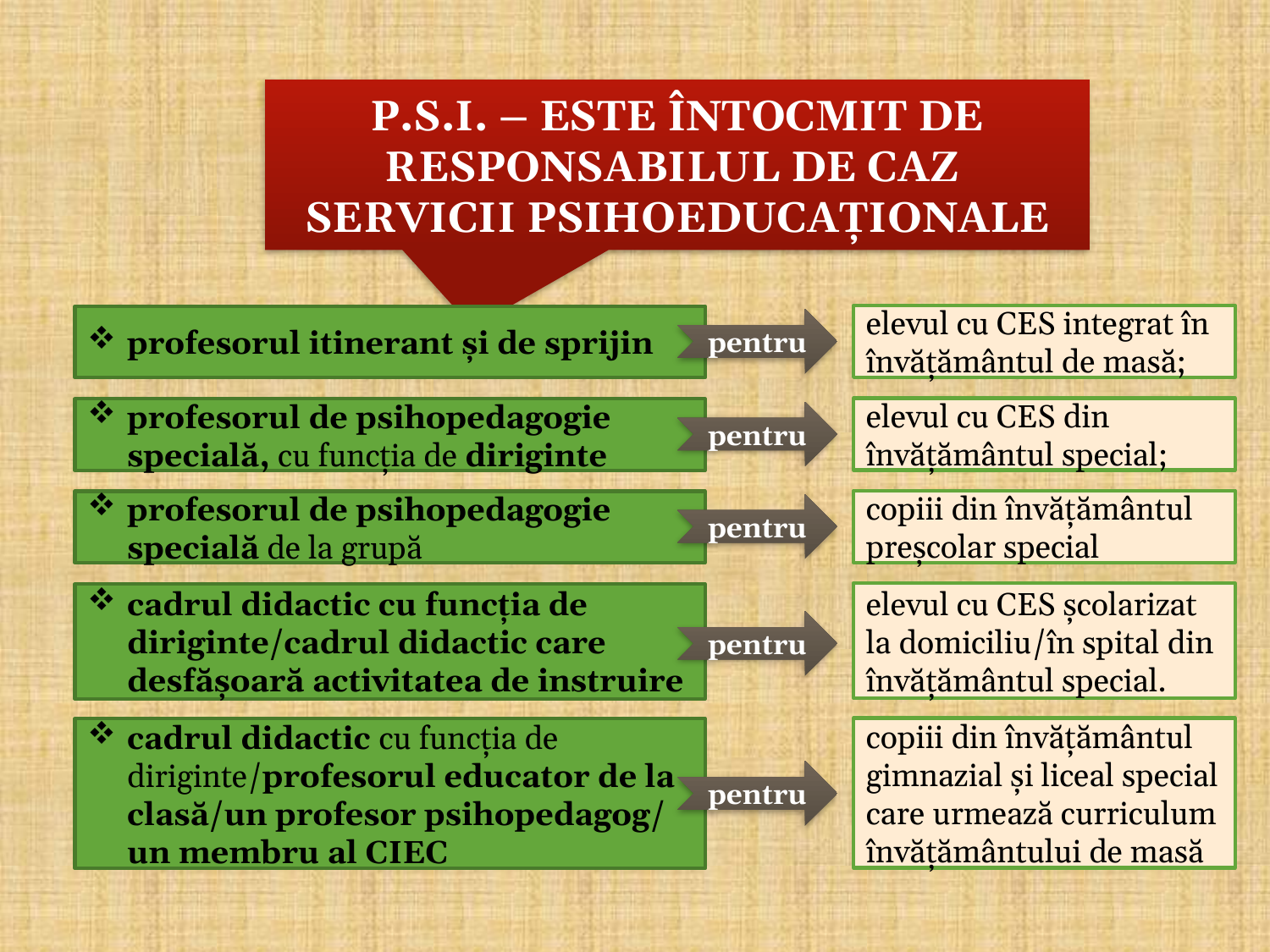

P.S.I. – ESTE ÎNTOCMIT DE RESPONSABILUL DE CAZ
SERVICII PSIHOEDUCAȚIONALE
elevul cu CES integrat în învăţământul de masă;
profesorul itinerant şi de sprijin
pentru
elevul cu CES din învăţământul special;
profesorul de psihopedagogie specială, cu funcţia de diriginte
pentru
copiii din învăţământul preşcolar special
profesorul de psihopedagogie specială de la grupă
pentru
elevul cu CES şcolarizat la domiciliu/în spital din învăţământul special.
cadrul didactic cu funcţia de diriginte/cadrul didactic care desfăşoară activitatea de instruire
pentru
copiii din învăţământul gimnazial şi liceal special care urmează curriculum învăţământului de masă
cadrul didactic cu funcţia de diriginte/profesorul educator de la clasă/un profesor psihopedagog/ un membru al CIEC
pentru